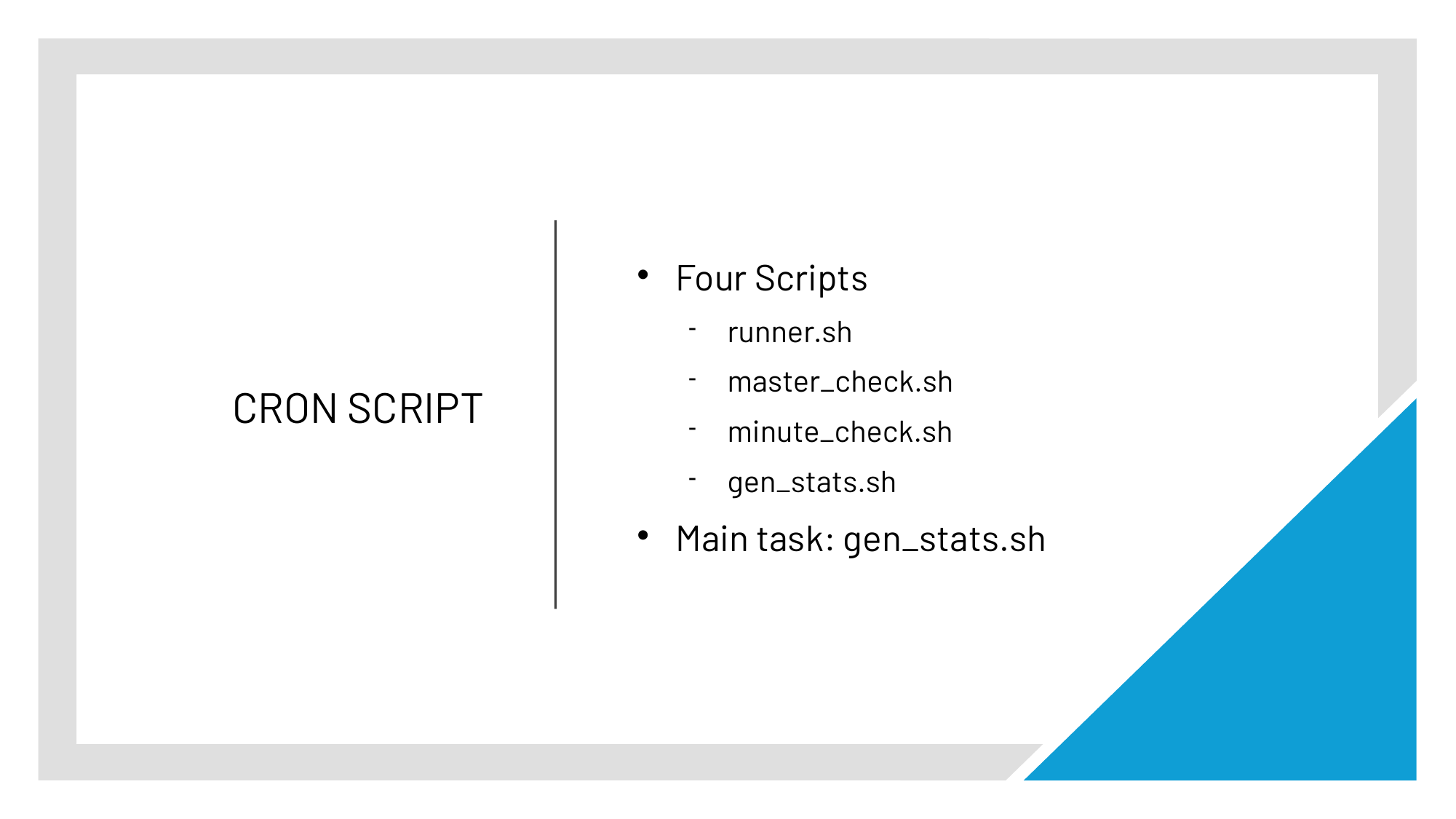

# CRON SCRIPT
Four Scripts
runner.sh
master_check.sh
minute_check.sh
gen_stats.sh
Main task: gen_stats.sh